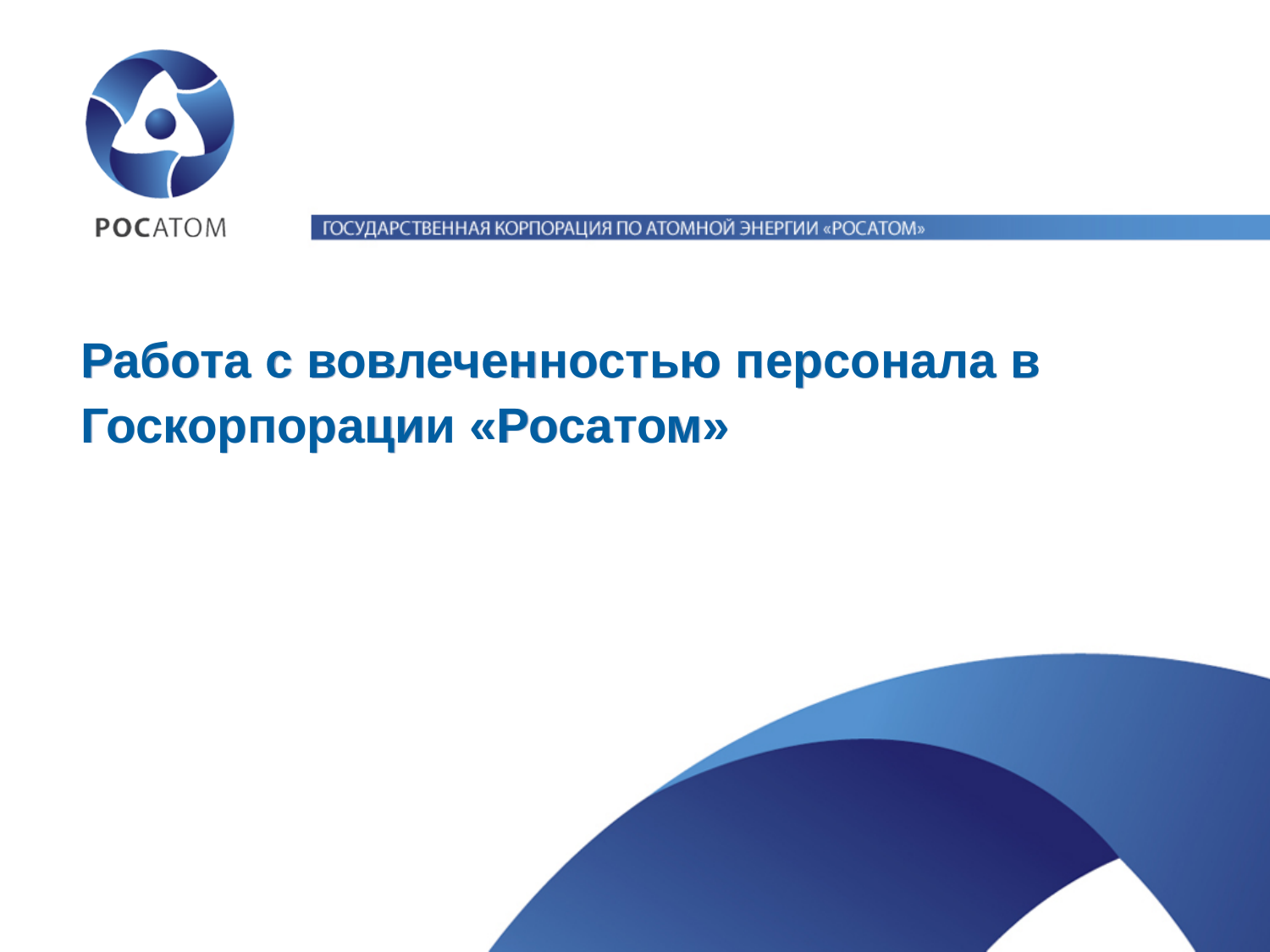

# Работа с вовлеченностью персонала в Госкорпорации «Росатом»